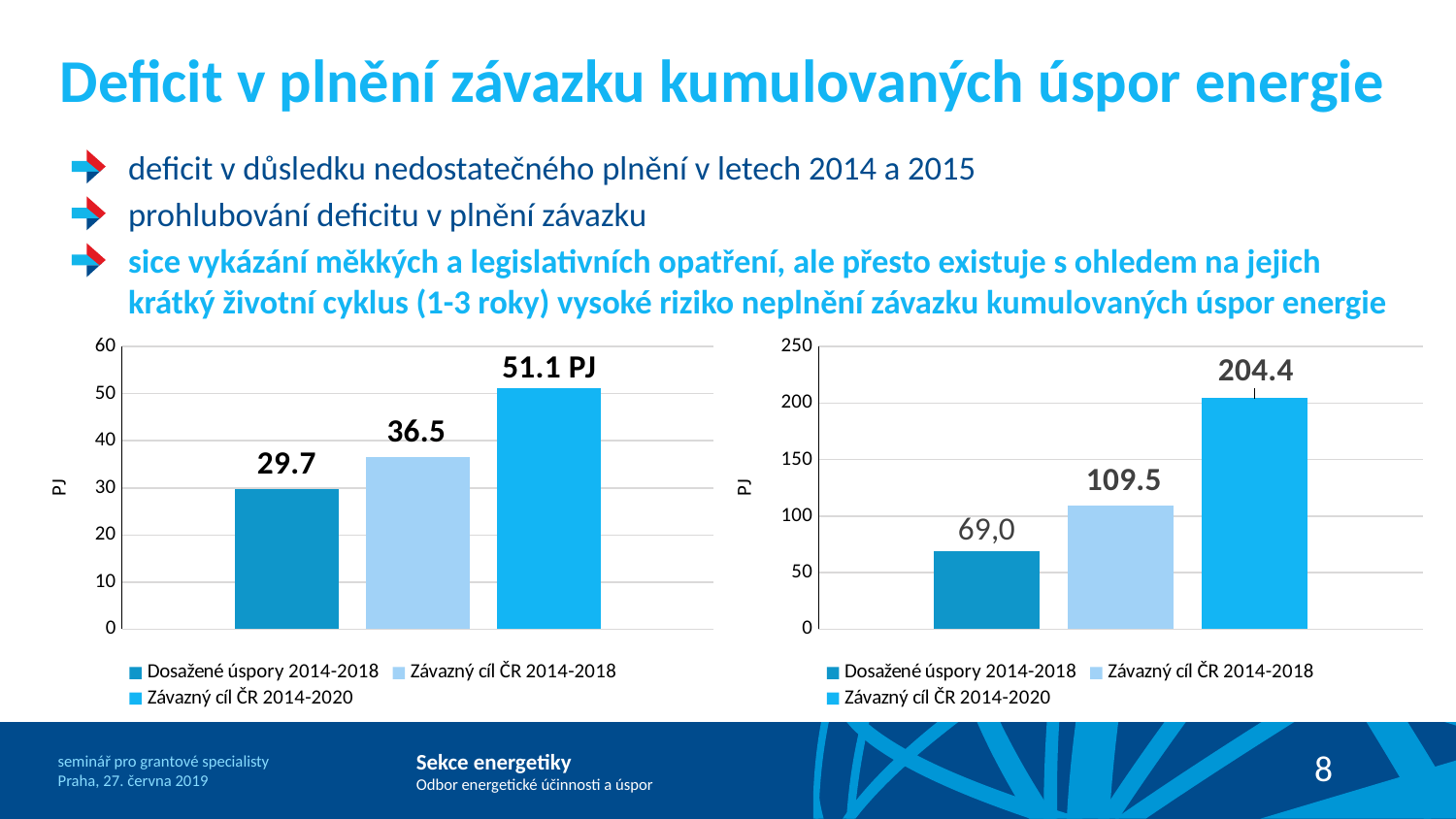

# Deficit v plnění závazku kumulovaných úspor energie
deficit v důsledku nedostatečného plnění v letech 2014 a 2015
prohlubování deficitu v plnění závazku
sice vykázání měkkých a legislativních opatření, ale přesto existuje s ohledem na jejich krátký životní cyklus (1-3 roky) vysoké riziko neplnění závazku kumulovaných úspor energie

### Chart

| Category |  |  |  |
|---|---|---|---|

### Chart

| Category |  |  |  |
|---|---|---|---|